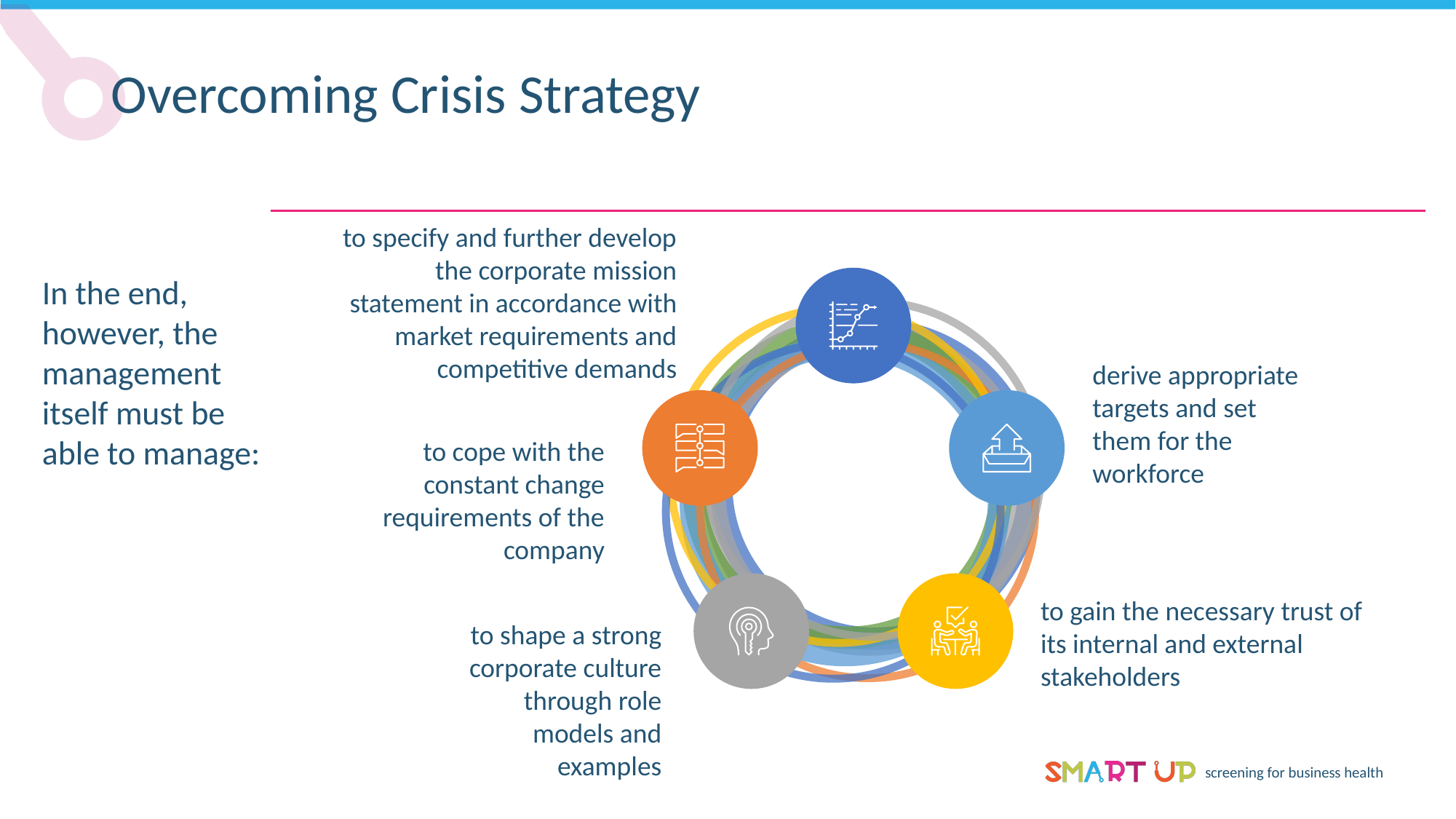

Overcoming Crisis Strategy
to specify and further develop the corporate mission statement in accordance with market requirements and competitive demands
In the end, however, the management itself must be able to manage:

derive appropriate targets and set them for the workforce

to cope with the constant change requirements of the company

to gain the necessary trust of its internal and external stakeholders

to shape a strong corporate culture through role models and examples